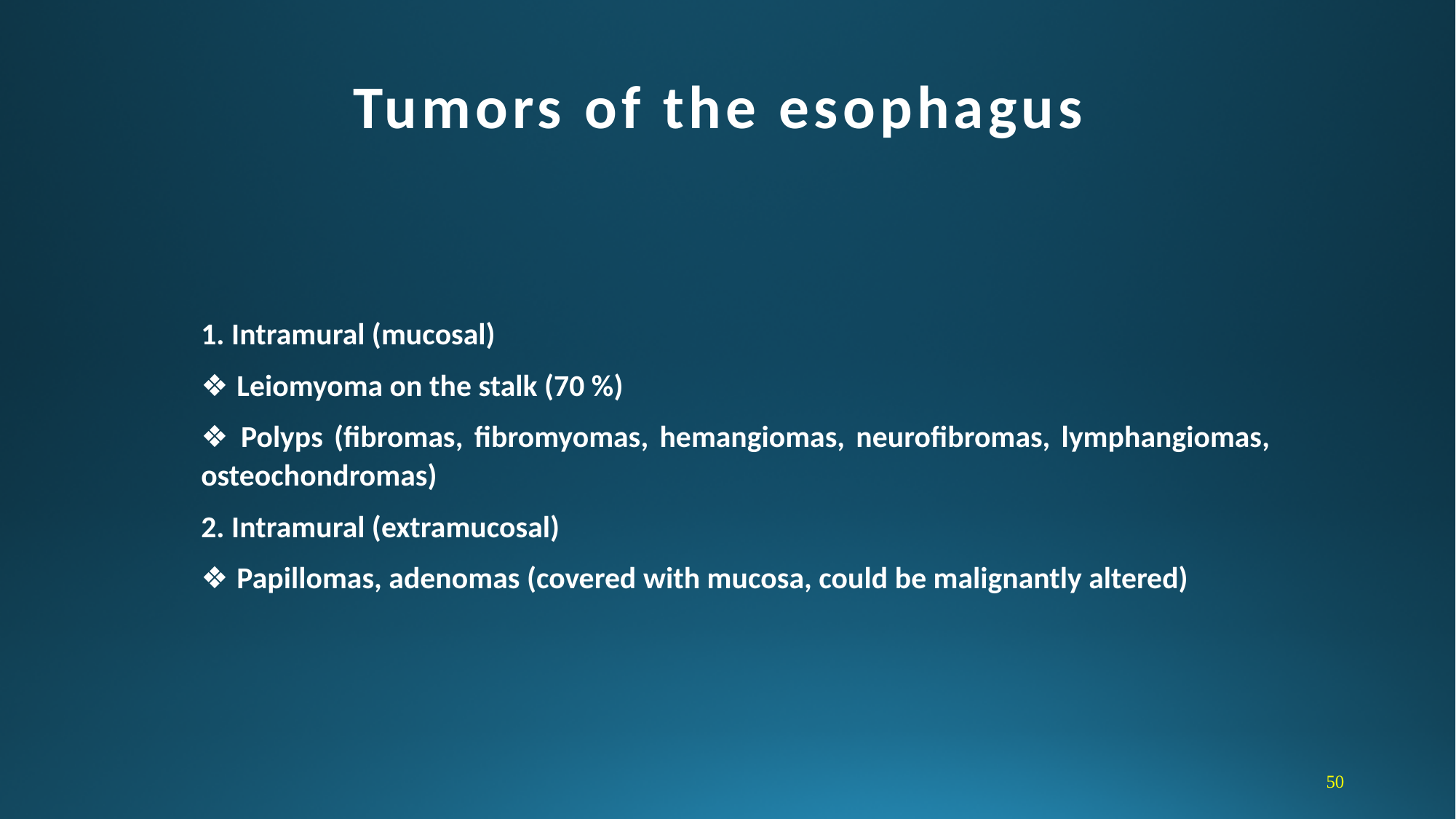

# Tumors of the esophagus
﻿
1. Intramural (mucosal)
❖ Leiomyoma on the stalk (70 %)
❖ Polyps (fibromas, fibromyomas, hemangiomas, neurofibromas, lymphangiomas, osteochondromas)
2. Intramural (extramucosal)
❖ Papillomas, adenomas (covered with mucosa, could be malignantly altered)
50